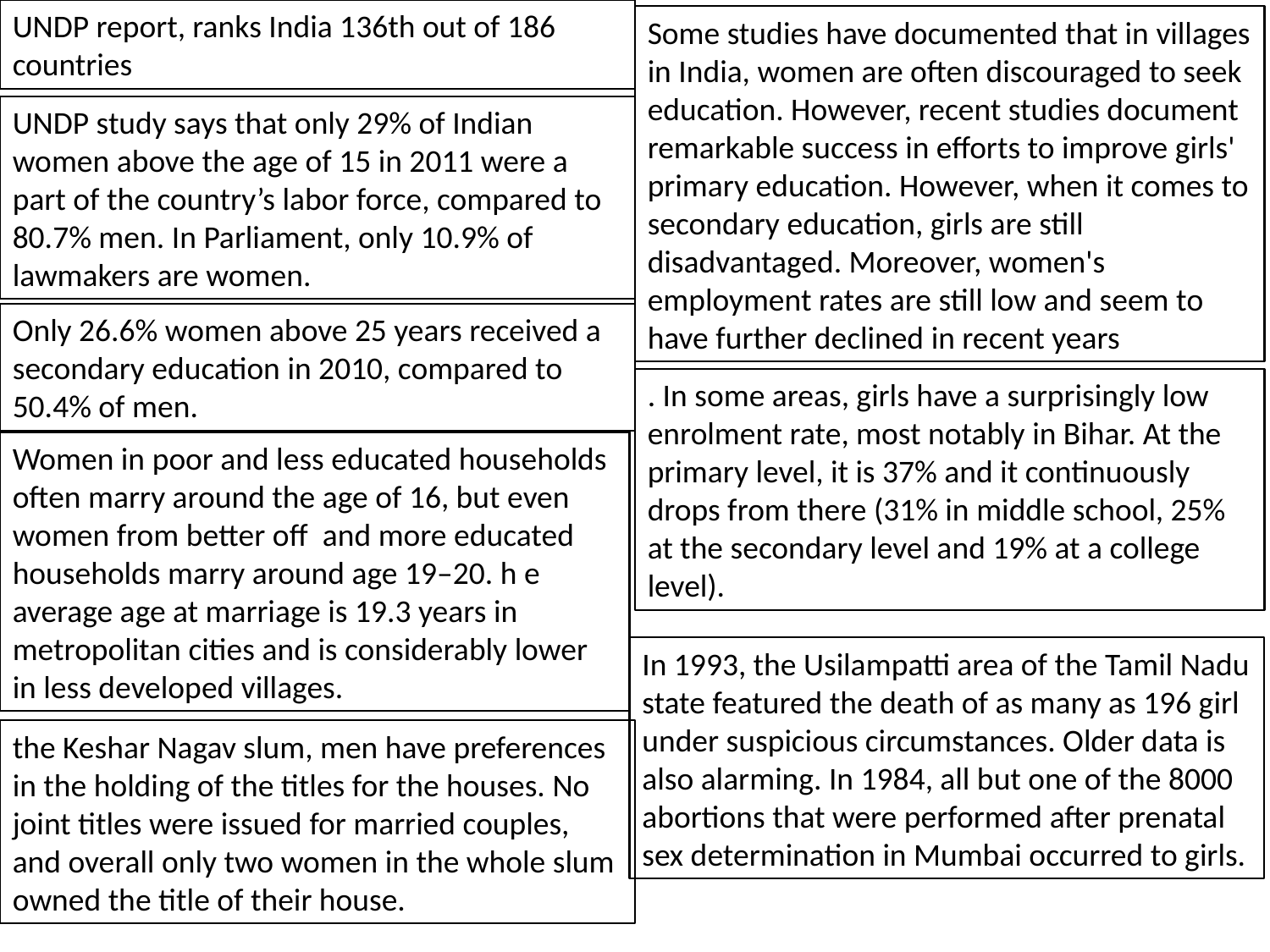

UNDP report, ranks India 136th out of 186 countries
Some studies have documented that in villages in India, women are often discouraged to seek education. However, recent studies document remarkable success in efforts to improve girls' primary education. However, when it comes to secondary education, girls are still disadvantaged. Moreover, women's employment rates are still low and seem to have further declined in recent years
UNDP study says that only 29% of Indian women above the age of 15 in 2011 were a part of the country’s labor force, compared to 80.7% men. In Parliament, only 10.9% of lawmakers are women.
Only 26.6% women above 25 years received a secondary education in 2010, compared to 50.4% of men.
. In some areas, girls have a surprisingly low enrolment rate, most notably in Bihar. At the primary level, it is 37% and it continuously drops from there (31% in middle school, 25% at the secondary level and 19% at a college level).
Women in poor and less educated households often marry around the age of 16, but even women from better oﬀ  and more educated households marry around age 19–20. h e average age at marriage is 19.3 years in metropolitan cities and is considerably lower in less developed villages.
In 1993, the Usilampatti area of the Tamil Nadu state featured the death of as many as 196 girl under suspicious circumstances. Older data is also alarming. In 1984, all but one of the 8000 abortions that were performed after prenatal sex determination in Mumbai occurred to girls.
the Keshar Nagav slum, men have preferences in the holding of the titles for the houses. No joint titles were issued for married couples, and overall only two women in the whole slum owned the title of their house.